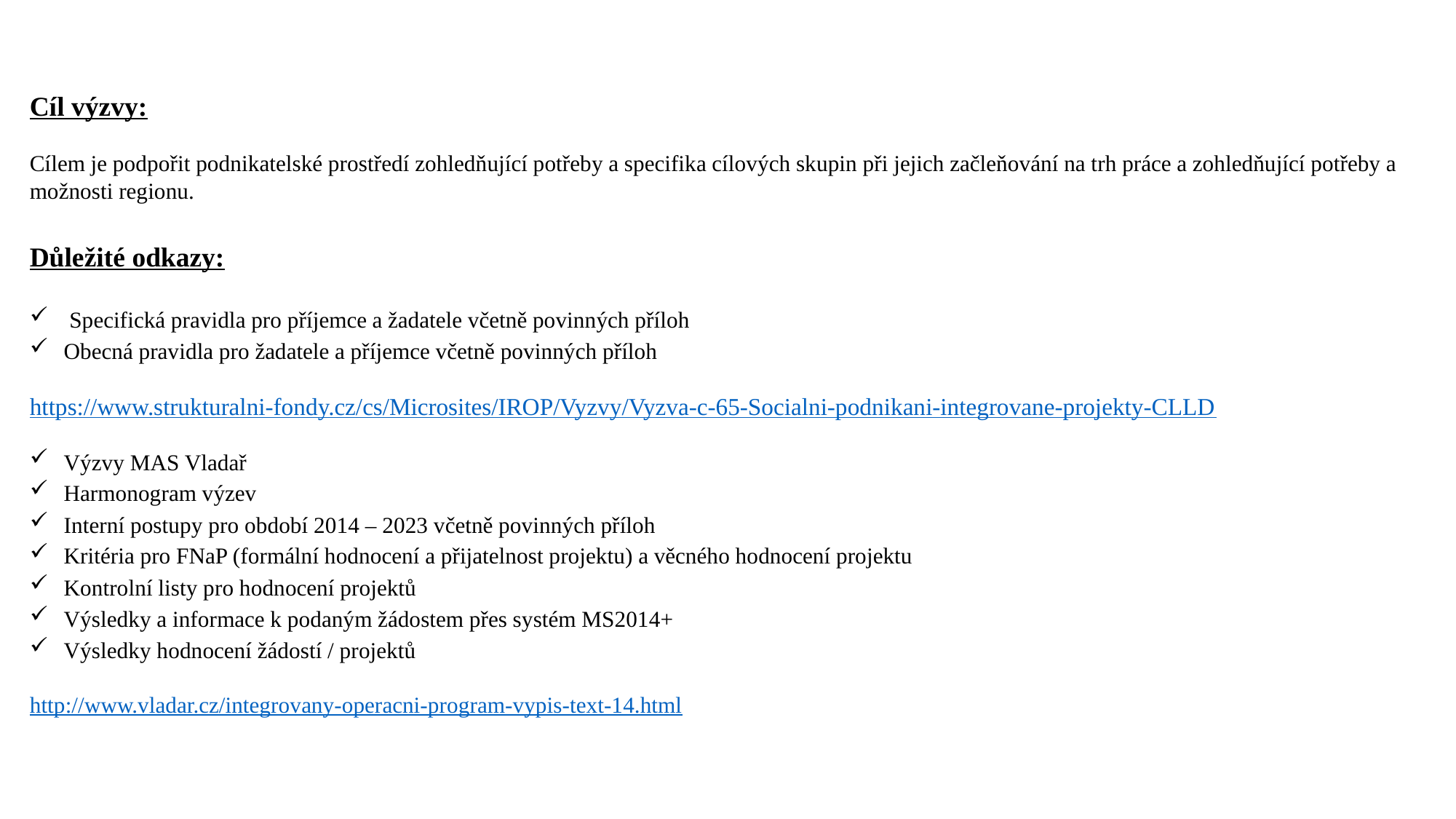

Cíl výzvy:

Cílem je podpořit podnikatelské prostředí zohledňující potřeby a specifika cílových skupin při jejich začleňování na trh práce a zohledňující potřeby a možnosti regionu.

Důležité odkazy:

 Specifická pravidla pro příjemce a žadatele včetně povinných příloh
Obecná pravidla pro žadatele a příjemce včetně povinných příloh

https://www.strukturalni-fondy.cz/cs/Microsites/IROP/Vyzvy/Vyzva-c-65-Socialni-podnikani-integrovane-projekty-CLLD

Výzvy MAS Vladař
Harmonogram výzev
Interní postupy pro období 2014 – 2023 včetně povinných příloh
Kritéria pro FNaP (formální hodnocení a přijatelnost projektu) a věcného hodnocení projektu
Kontrolní listy pro hodnocení projektů
Výsledky a informace k podaným žádostem přes systém MS2014+
Výsledky hodnocení žádostí / projektů

http://www.vladar.cz/integrovany-operacni-program-vypis-text-14.html